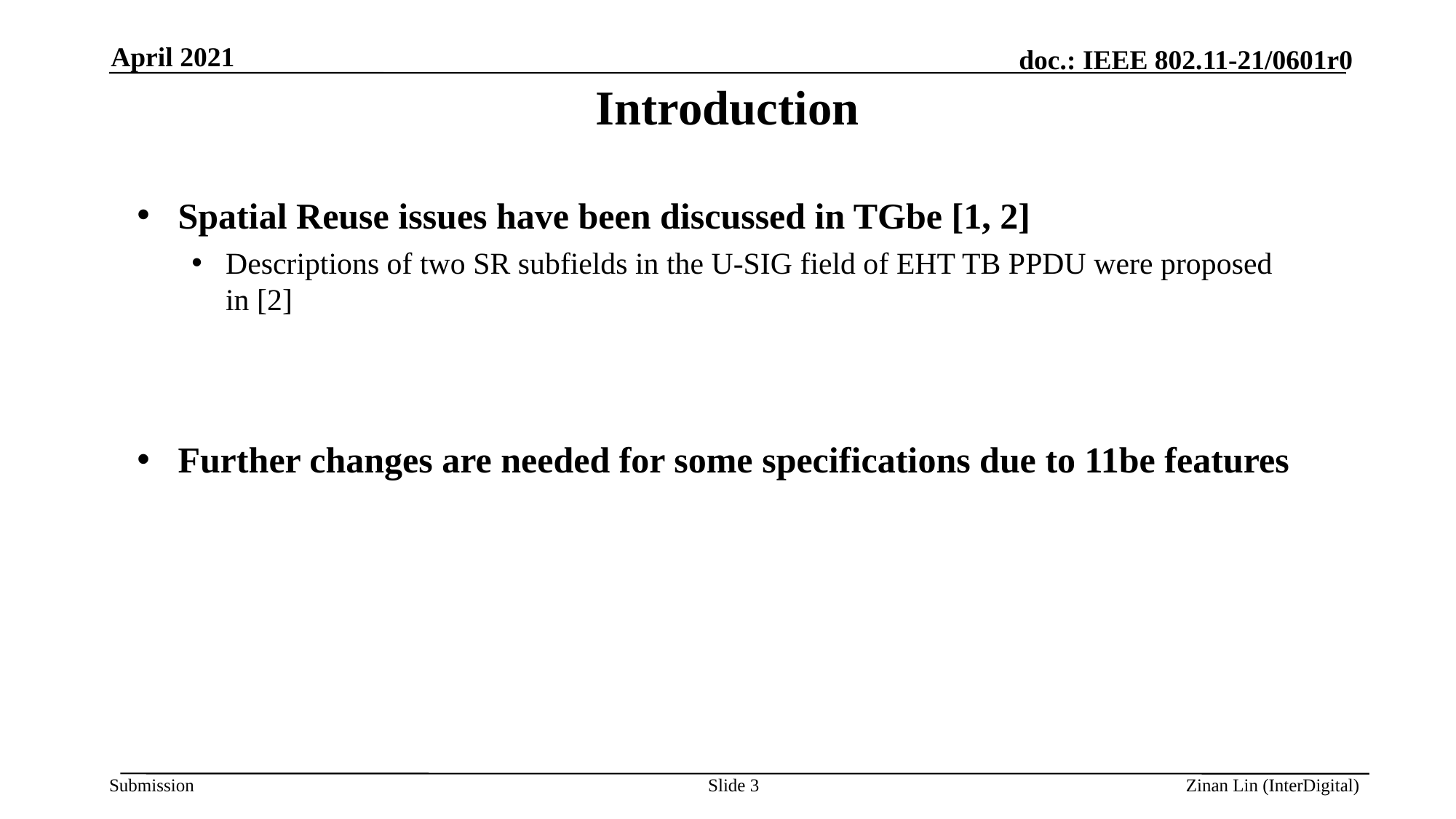

April 2021
# Introduction

Spatial Reuse issues have been discussed in TGbe [1, 2]
Descriptions of two SR subfields in the U-SIG field of EHT TB PPDU were proposed in [2]

Further changes are needed for some specifications due to 11be features
Slide 3
Zinan Lin (InterDigital)